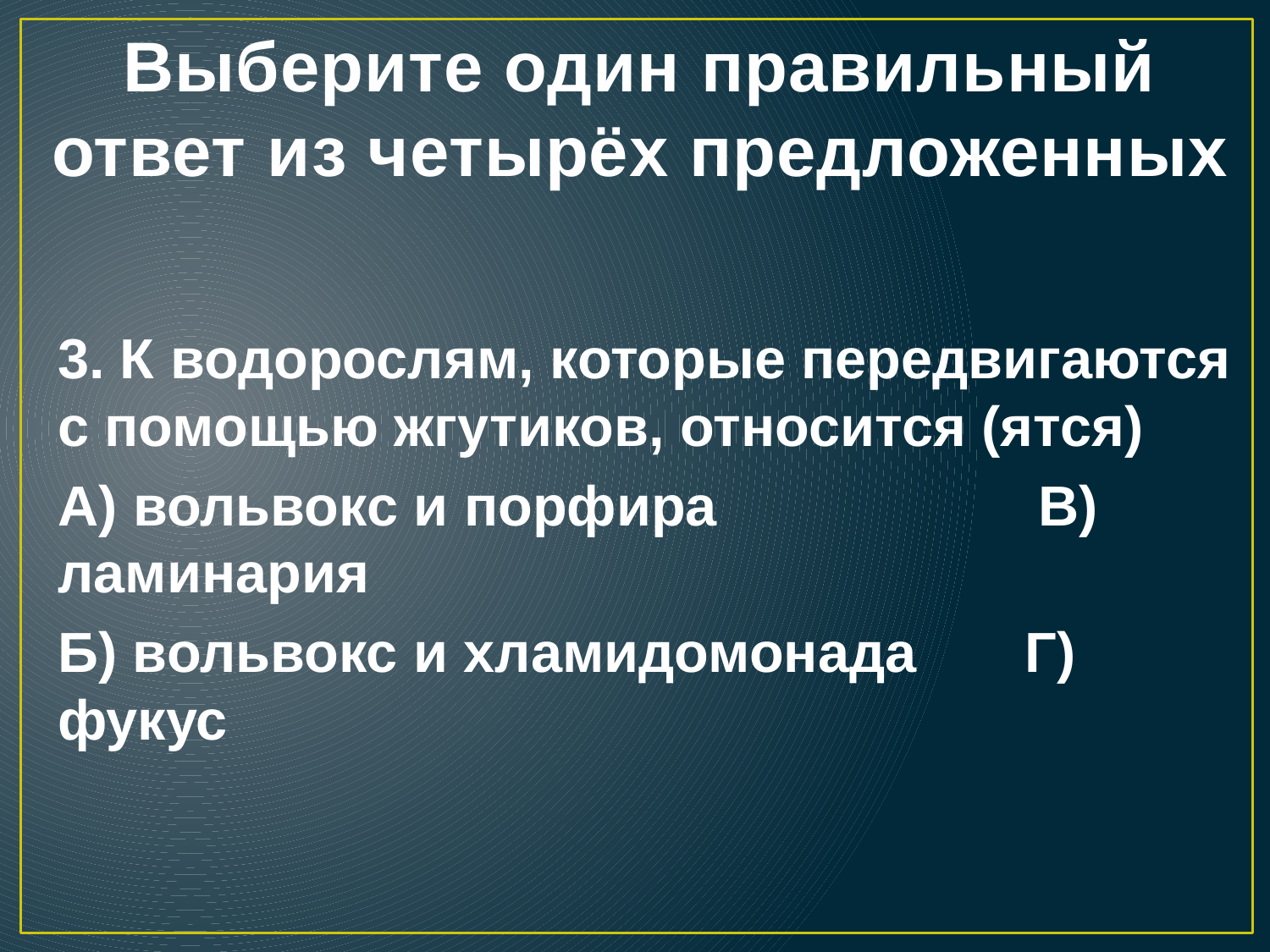

# Выберите один правильный ответ из четырёх предложенных
3. К водорослям, которые передвигаются с помощью жгути­ков, относится (ятся)
А) вольвокс и порфира	              В) ламинария
Б) вольвокс и хламидомонада	     Г) фукус